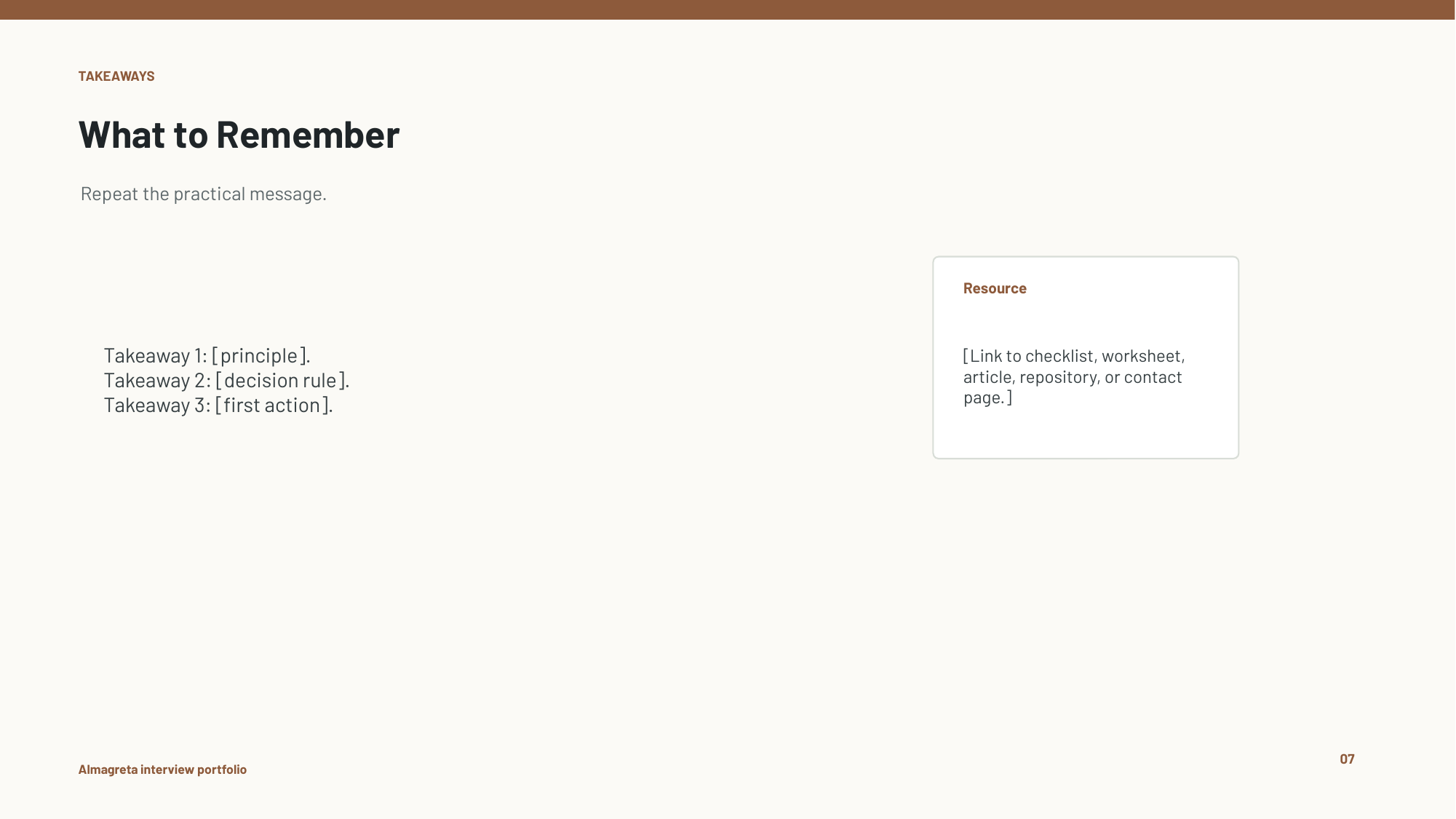

TAKEAWAYS
What to Remember
Repeat the practical message.
Takeaway 1: [principle].
Takeaway 2: [decision rule].
Takeaway 3: [first action].

Resource
[Link to checklist, worksheet, article, repository, or contact page.]
07
Almagreta interview portfolio